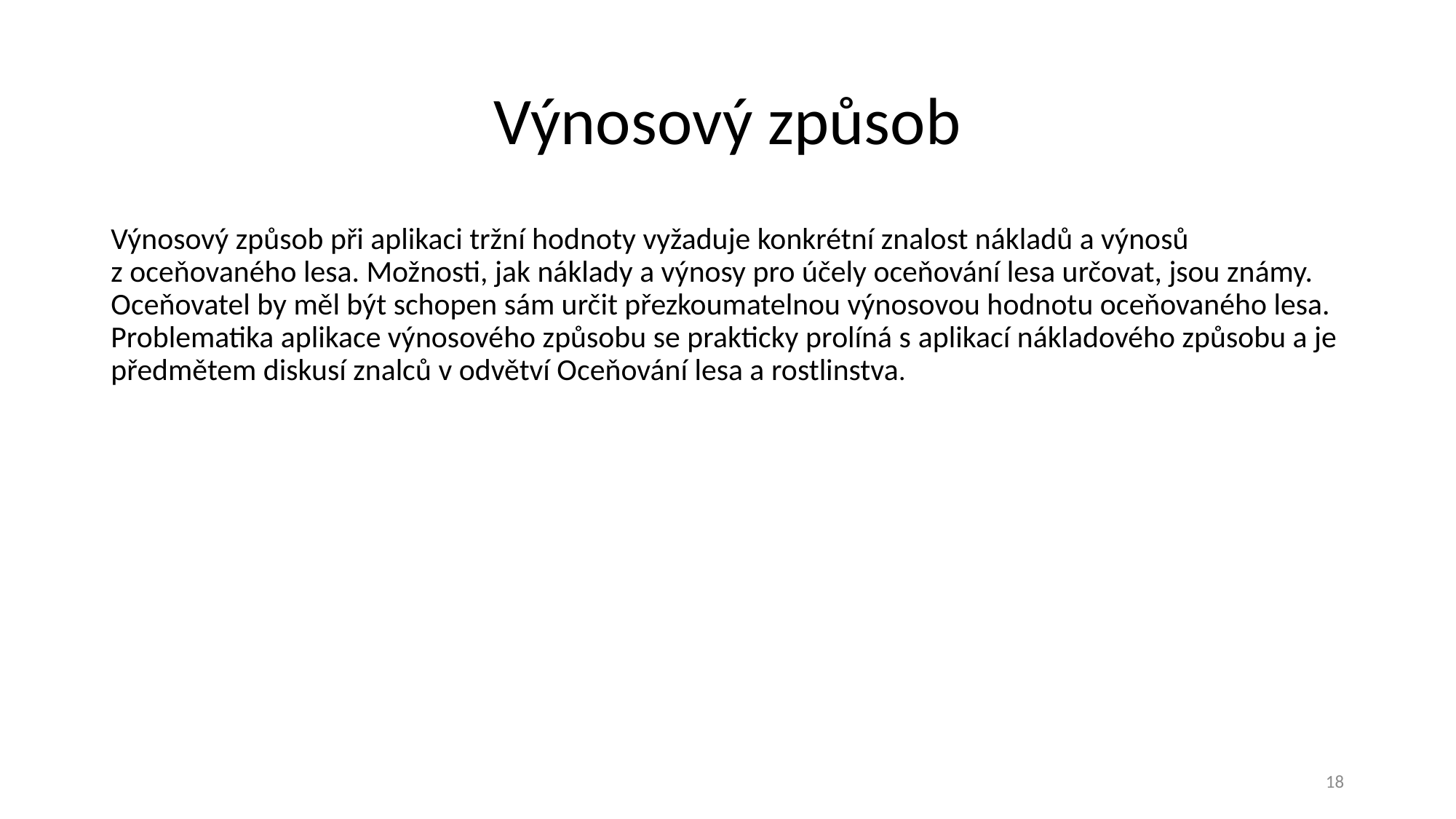

# Výnosový způsob
Výnosový způsob při aplikaci tržní hodnoty vyžaduje konkrétní znalost nákladů a výnosů z oceňovaného lesa. Možnosti, jak náklady a výnosy pro účely oceňování lesa určovat, jsou známy. Oceňovatel by měl být schopen sám určit přezkoumatelnou výnosovou hodnotu oceňovaného lesa. Problematika aplikace výnosového způsobu se prakticky prolíná s aplikací nákladového způsobu a je předmětem diskusí znalců v odvětví Oceňování lesa a rostlinstva.

18